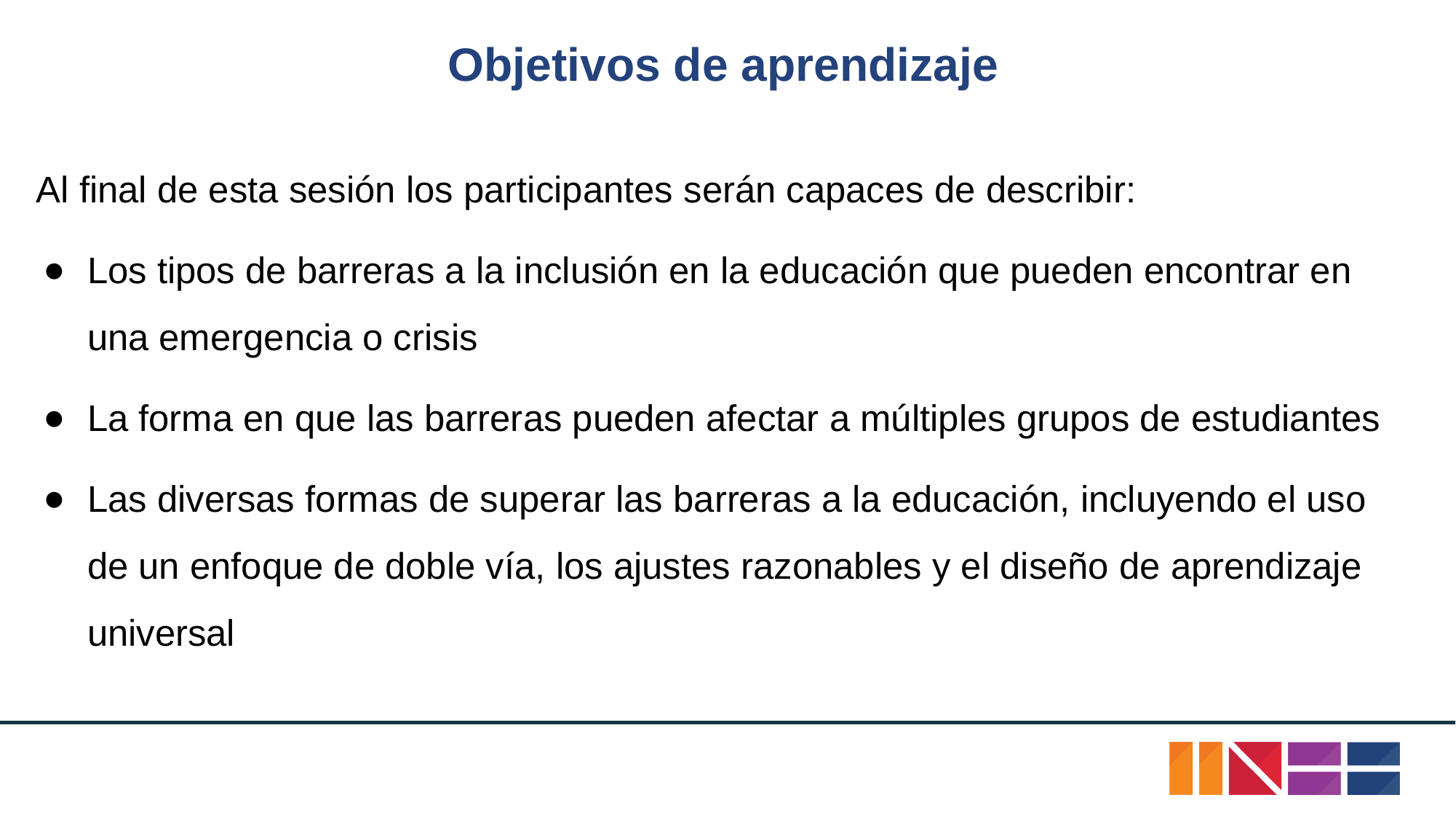

# Objetivos de aprendizaje

Al final de esta sesión los participantes serán capaces de describir:
Los tipos de barreras a la inclusión en la educación que pueden encontrar en una emergencia o crisis
La forma en que las barreras pueden afectar a múltiples grupos de estudiantes
Las diversas formas de superar las barreras a la educación, incluyendo el uso de un enfoque de doble vía, los ajustes razonables y el diseño de aprendizaje universal